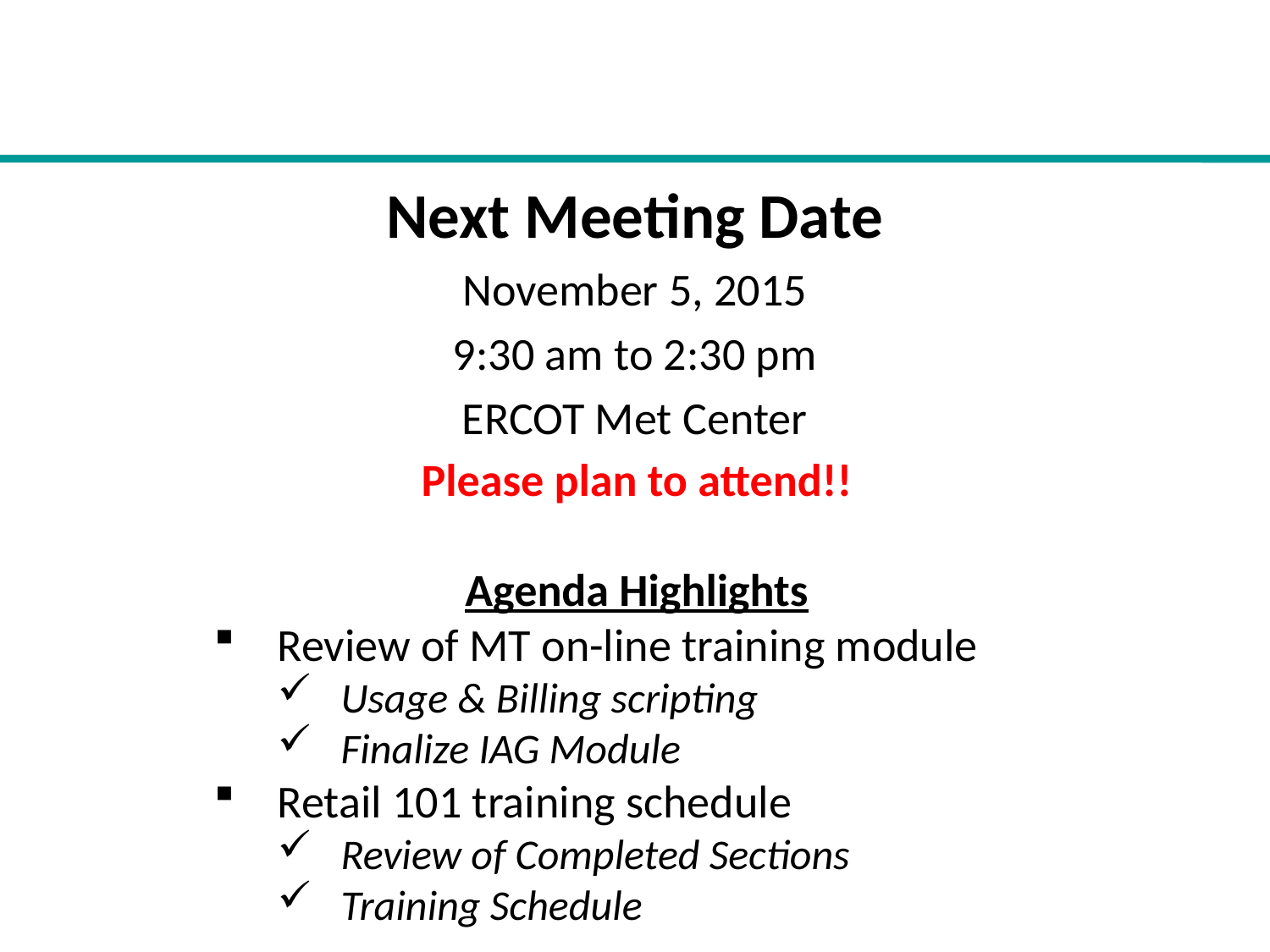

# Next Meeting Date
November 5, 2015
9:30 am to 2:30 pm
ERCOT Met Center
Please plan to attend!!

Agenda Highlights
Review of MT on-line training module
Usage & Billing scripting
Finalize IAG Module
Retail 101 training schedule
Review of Completed Sections
Training Schedule